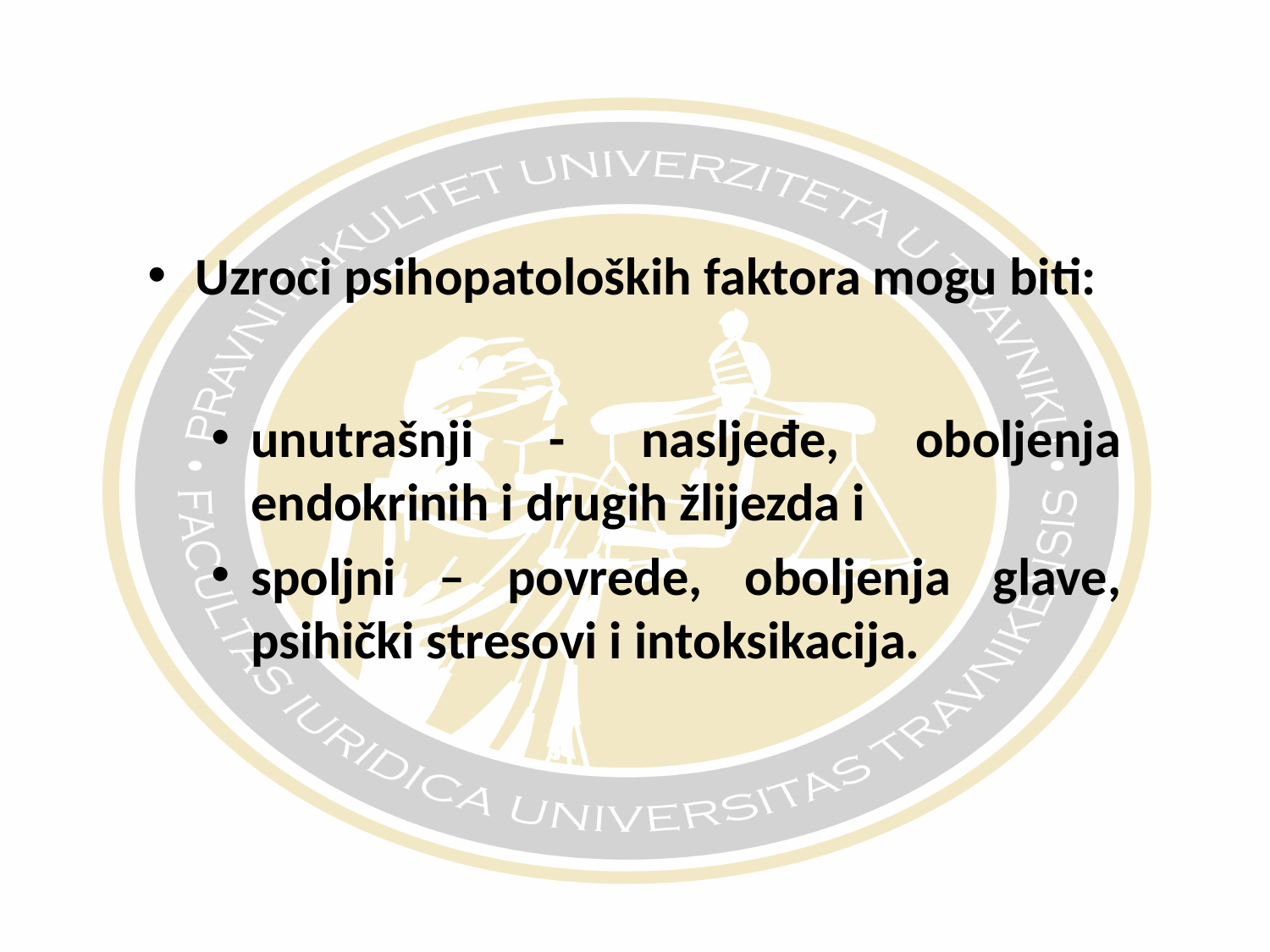

#
Uzroci psihopatoloških faktora mogu biti:

unutrašnji - nasljeđe, oboljenja endokrinih i drugih žlijezda i
spoljni – povrede, oboljenja glave, psihički stresovi i intoksikacija.